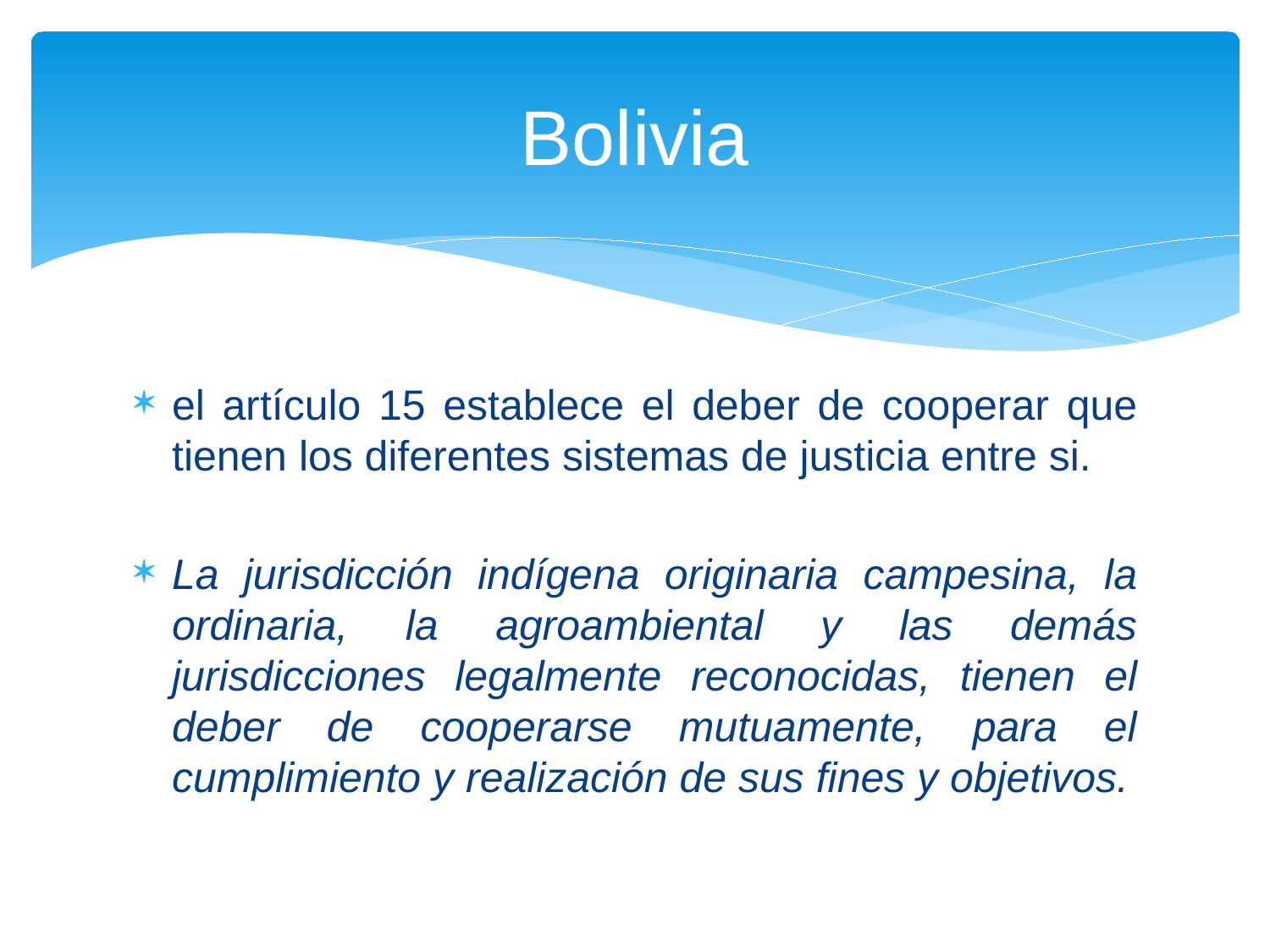

# Bolivia
el artículo 15 establece el deber de cooperar que tienen los diferentes sistemas de justicia entre si.

La jurisdicción indígena originaria campesina, la ordinaria, la agroambiental y las demás jurisdicciones legalmente reconocidas, tienen el deber de cooperarse mutuamente, para el cumplimiento y realización de sus fines y objetivos.